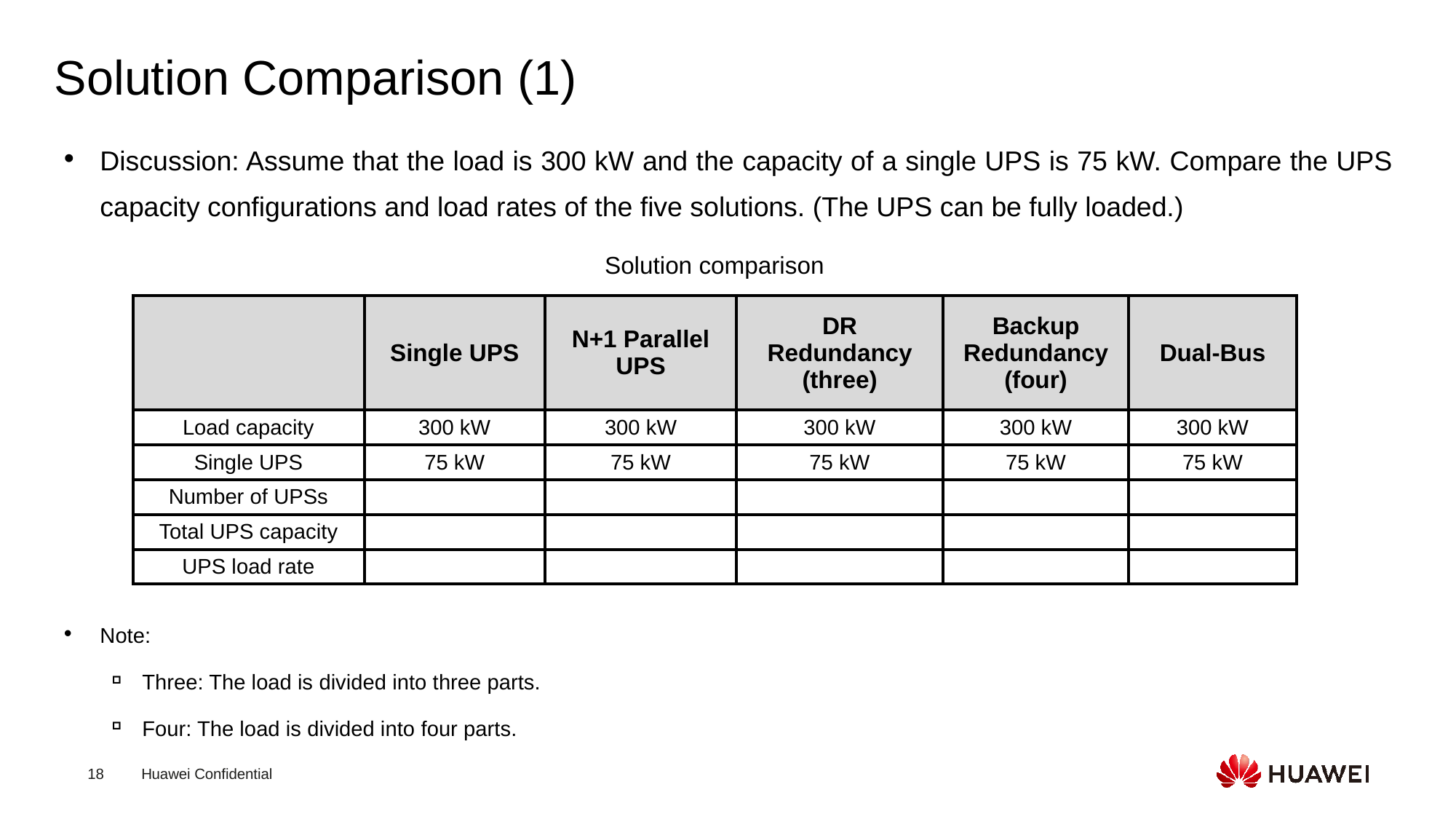

# Solution Comparison (1)
Discussion: Assume that the load is 300 kW and the capacity of a single UPS is 75 kW. Compare the UPS capacity configurations and load rates of the five solutions. (The UPS can be fully loaded.)

Note:
Three: The load is divided into three parts.
Four: The load is divided into four parts.
Solution comparison
|  | Single UPS | N+1 Parallel UPS | DR Redundancy (three) | Backup Redundancy (four) | Dual-Bus |
| --- | --- | --- | --- | --- | --- |
| Load capacity | 300 kW | 300 kW | 300 kW | 300 kW | 300 kW |
| Single UPS | 75 kW | 75 kW | 75 kW | 75 kW | 75 kW |
| Number of UPSs |  |  |  |  |  |
| Total UPS capacity |  |  |  |  |  |
| UPS load rate |  |  |  |  |  |